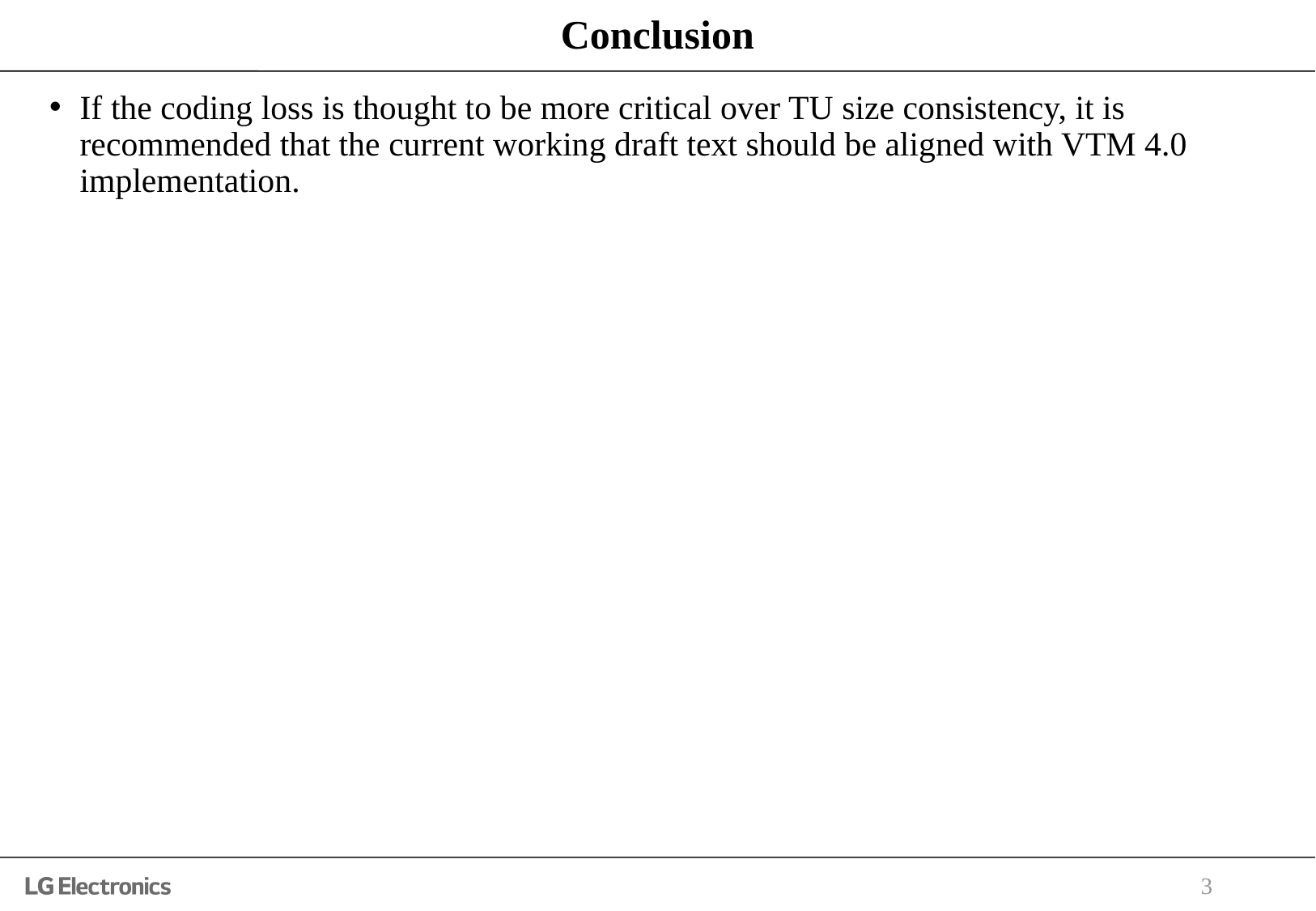

# Conclusion
If the coding loss is thought to be more critical over TU size consistency, it is recommended that the current working draft text should be aligned with VTM 4.0 implementation.

3